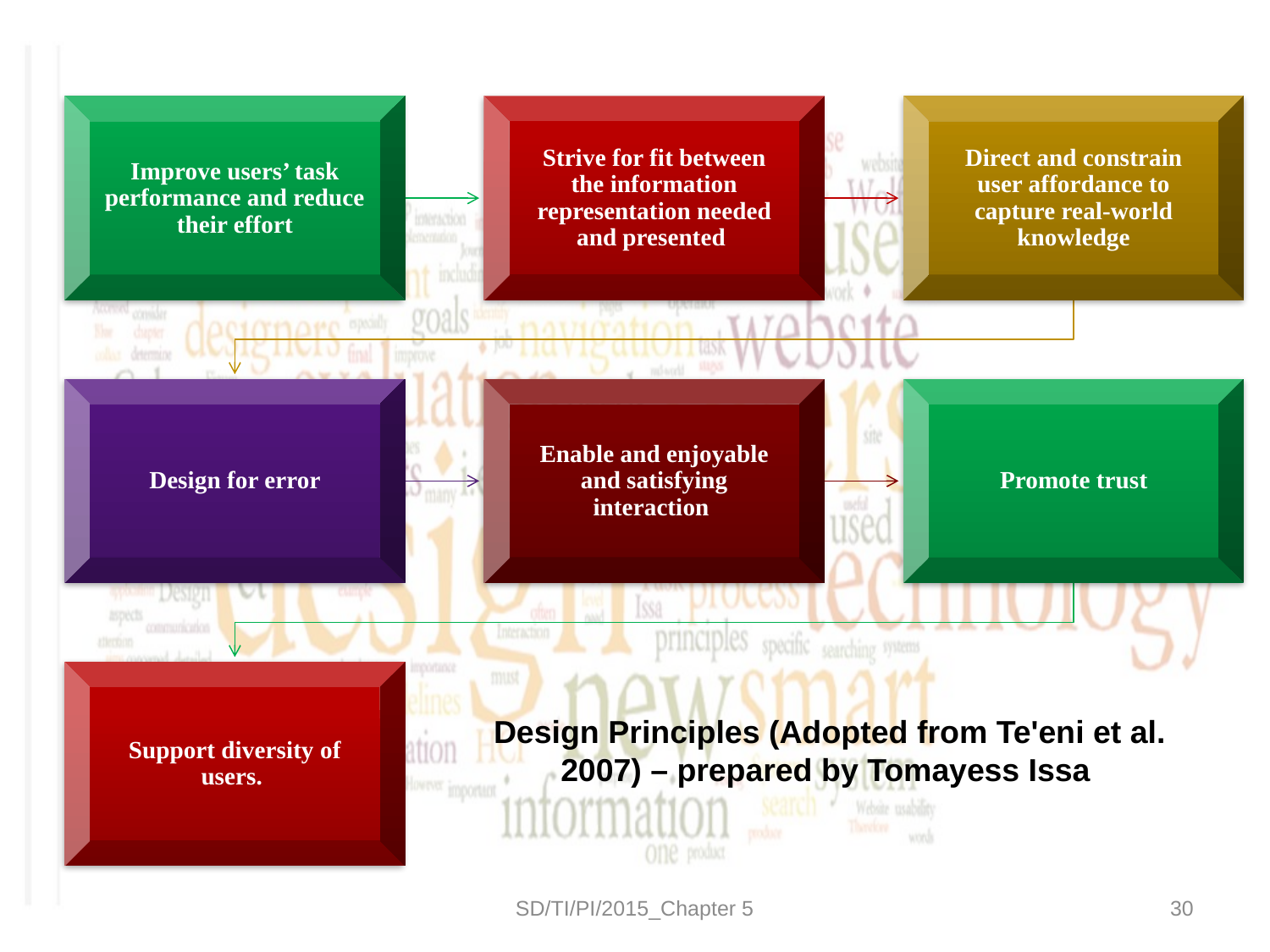

Improve users’ task performance and reduce their effort

Strive for fit between the information representation needed and presented

Direct and constrain user affordance to capture real-world knowledge

Design for error

Enable and enjoyable and satisfying interaction

Promote trust
Support diversity of users.
Design Principles (Adopted from Te'eni et al. 2007) – prepared by Tomayess Issa
SD/TI/PI/2015_Chapter 5
30